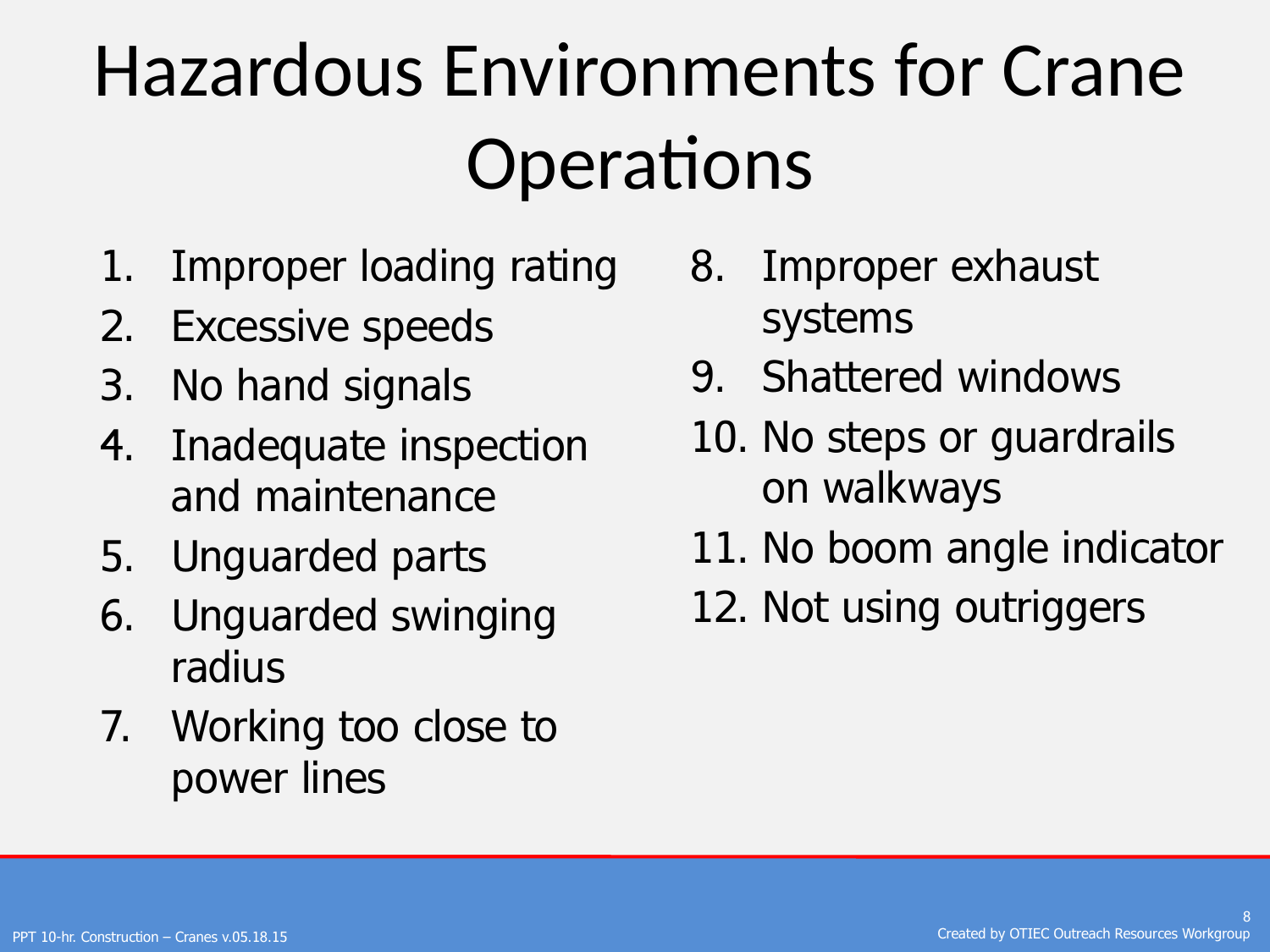

# Hazardous Environments for Crane Operations
Improper loading rating
Excessive speeds
No hand signals
Inadequate inspection and maintenance
Unguarded parts
Unguarded swinging radius
Working too close to power lines
Improper exhaust systems
Shattered windows
No steps or guardrails on walkways
No boom angle indicator
Not using outriggers